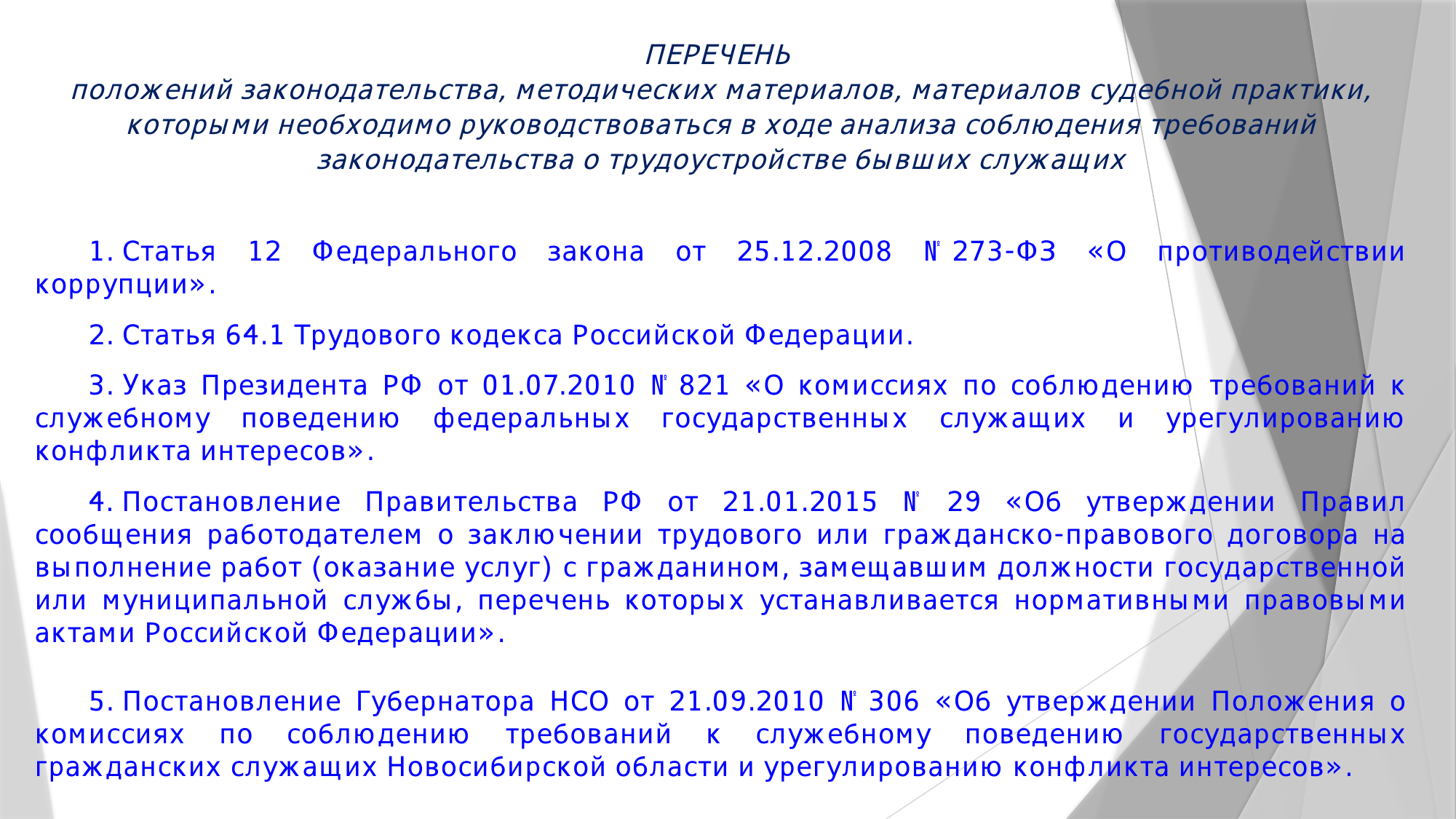

ПЕРЕЧЕНЬ
положений законодательства, методических материалов, материалов судебной практики, которыми необходимо руководствоваться в ходе анализа соблюдения требований законодательства о трудоустройстве бывших служащих

1. Статья 12 Федерального закона от 25.12.2008 № 273-ФЗ «О противодействии коррупции».

2. Статья 64.1 Трудового кодекса Российской Федерации.

3. Указ Президента РФ от 01.07.2010 № 821 «О комиссиях по соблюдению требований к служебному поведению федеральных государственных служащих и урегулированию конфликта интересов».

4. Постановление Правительства РФ от 21.01.2015 № 29 «Об утверждении Правил сообщения работодателем о заключении трудового или гражданско-правового договора на выполнение работ (оказание услуг) с гражданином, замещавшим должности государственной или муниципальной службы, перечень которых устанавливается нормативными правовыми актами Российской Федерации».

5. Постановление Губернатора НСО от 21.09.2010 № 306 «Об утверждении Положения о комиссиях по соблюдению требований к служебному поведению государственных гражданских служащих Новосибирской области и урегулированию конфликта интересов».